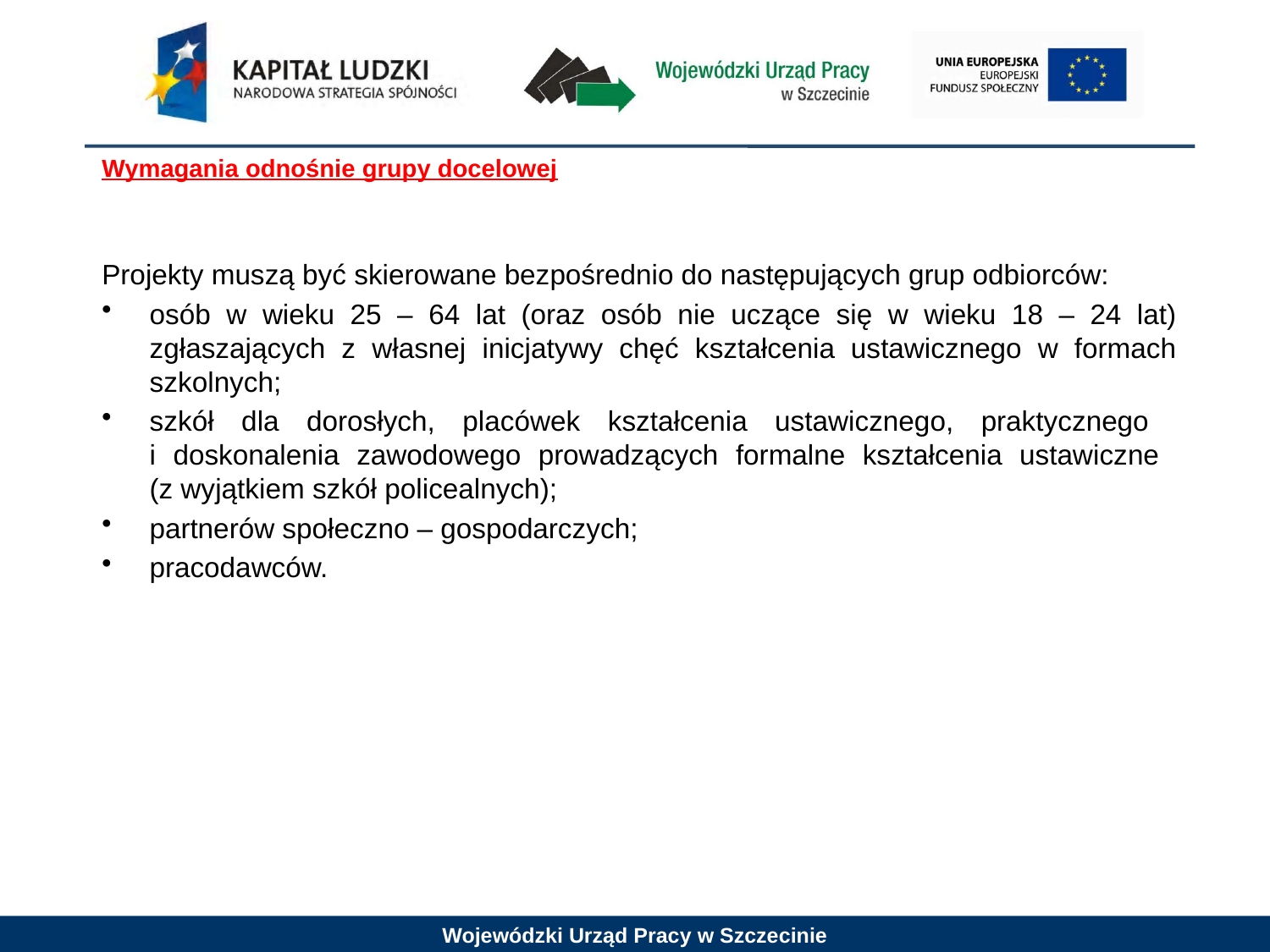

Wymagania odnośnie grupy docelowej

Projekty muszą być skierowane bezpośrednio do następujących grup odbiorców:
osób w wieku 25 – 64 lat (oraz osób nie uczące się w wieku 18 – 24 lat) zgłaszających z własnej inicjatywy chęć kształcenia ustawicznego w formach szkolnych;
szkół dla dorosłych, placówek kształcenia ustawicznego, praktycznego
i doskonalenia zawodowego prowadzących formalne kształcenia ustawiczne
(z wyjątkiem szkół policealnych);
partnerów społeczno – gospodarczych;
pracodawców.